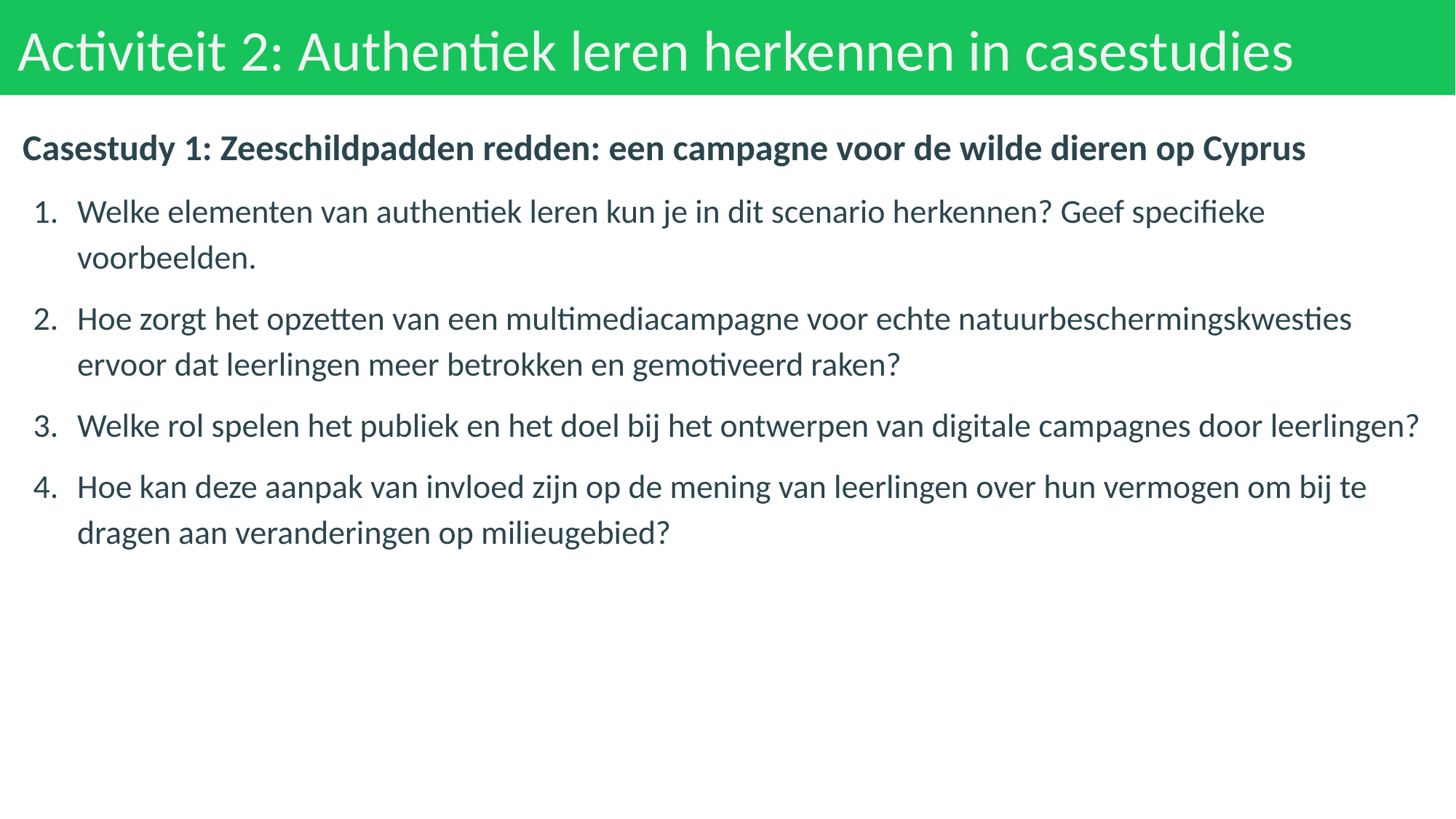

# Activiteit 2: Authentiek leren herkennen in casestudies
Casestudy 1: Zeeschildpadden redden: een campagne voor de wilde dieren op Cyprus
Welke elementen van authentiek leren kun je in dit scenario herkennen? Geef specifieke voorbeelden.
Hoe zorgt het opzetten van een multimediacampagne voor echte natuurbeschermingskwesties ervoor dat leerlingen meer betrokken en gemotiveerd raken?
Welke rol spelen het publiek en het doel bij het ontwerpen van digitale campagnes door leerlingen?
Hoe kan deze aanpak van invloed zijn op de mening van leerlingen over hun vermogen om bij te dragen aan veranderingen op milieugebied?